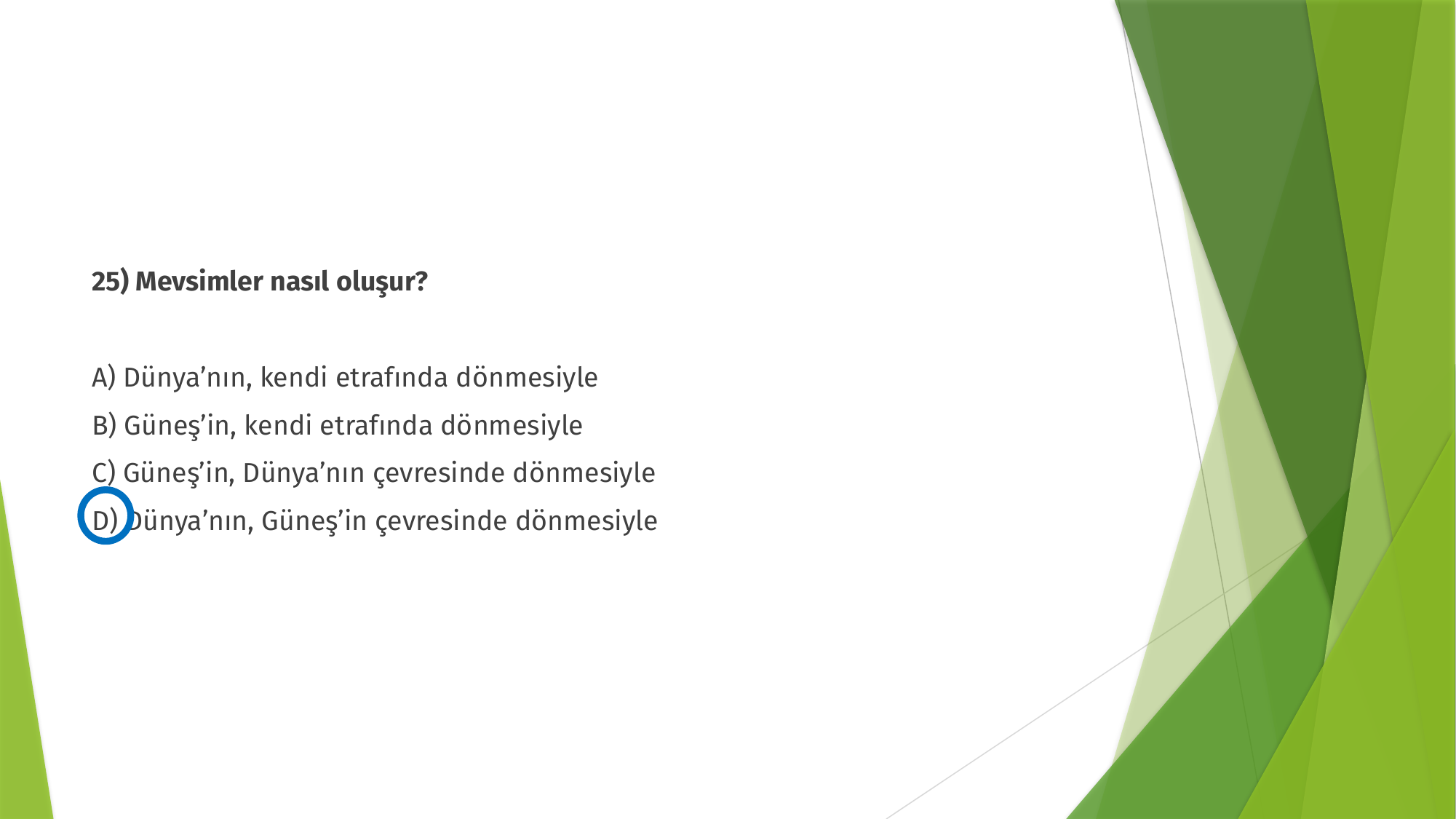

#
25) Mevsimler nasıl oluşur?

A) Dünya’nın, kendi etrafında dönmesiyle
B) Güneş’in, kendi etrafında dönmesiyle
C) Güneş’in, Dünya’nın çevresinde dönmesiyle
D) Dünya’nın, Güneş’in çevresinde dönmesiyle